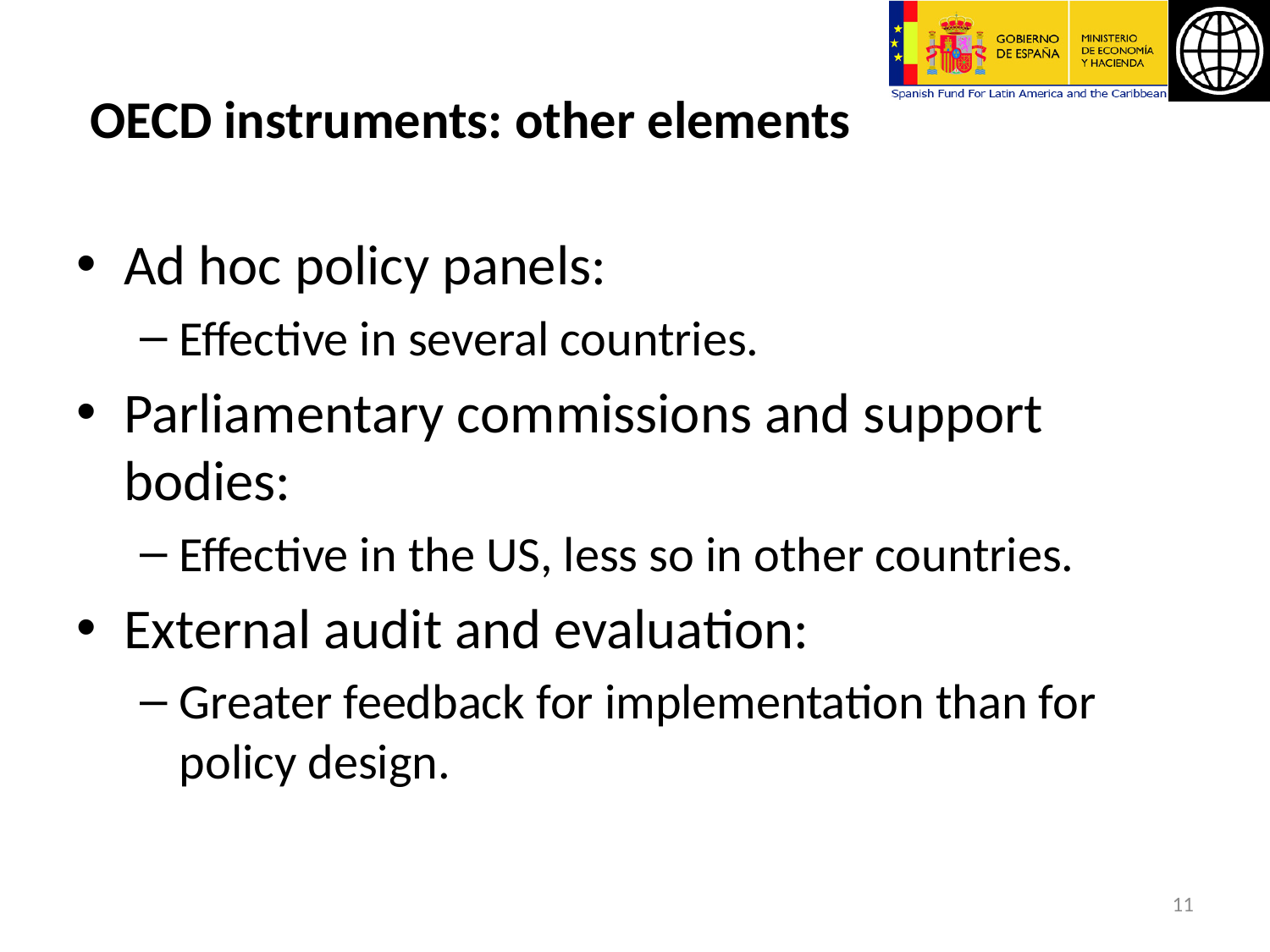

# OECD instruments: other elements
Ad hoc policy panels:
Effective in several countries.
Parliamentary commissions and support bodies:
Effective in the US, less so in other countries.
External audit and evaluation:
Greater feedback for implementation than for policy design.

11